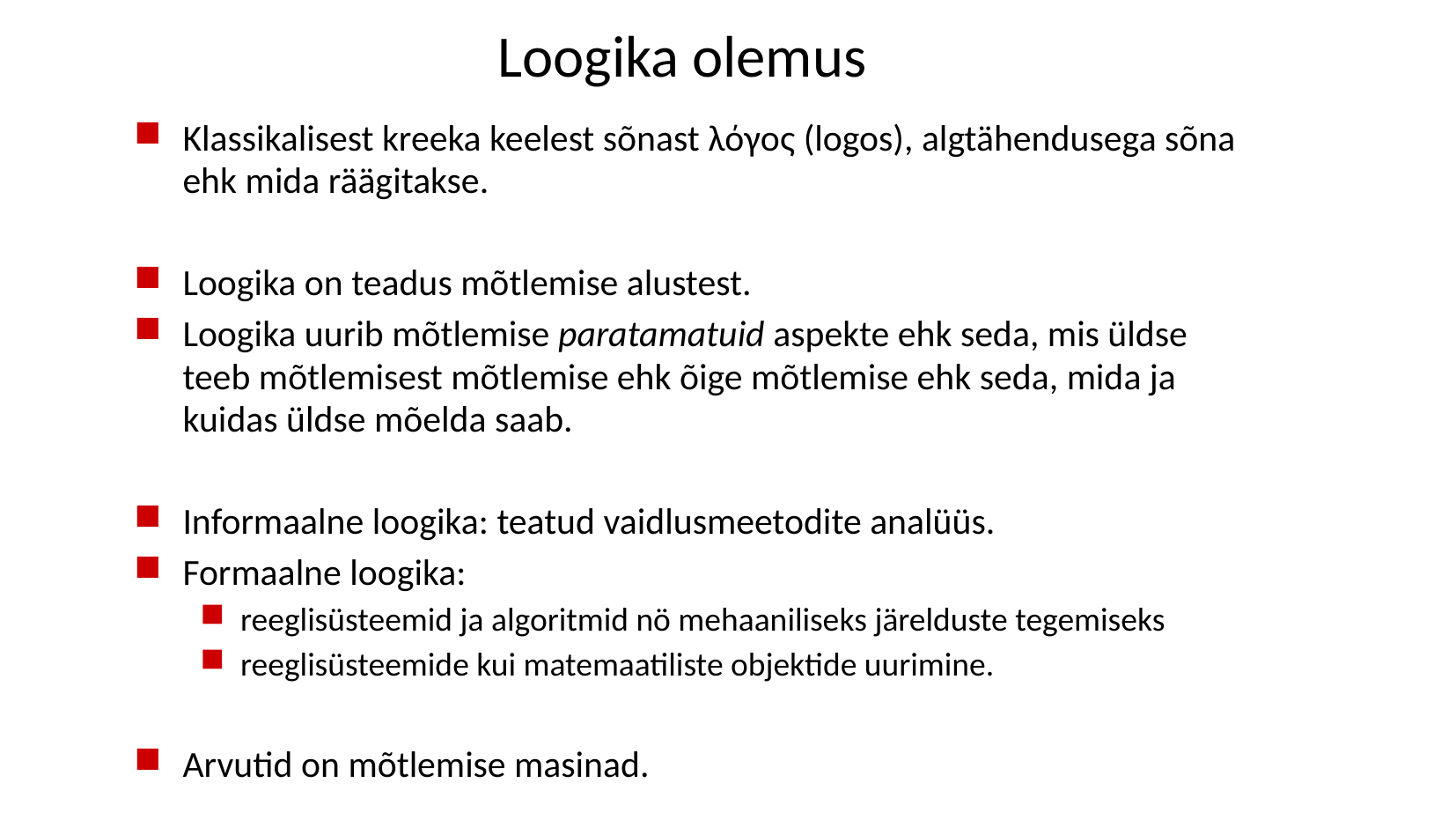

# Loogika olemus
Klassikalisest kreeka keelest sõnast λόγος (logos), algtähendusega sõna ehk mida räägitakse.

Loogika on teadus mõtlemise alustest.
Loogika uurib mõtlemise paratamatuid aspekte ehk seda, mis üldse teeb mõtlemisest mõtlemise ehk õige mõtlemise ehk seda, mida ja kuidas üldse mõelda saab.

Informaalne loogika: teatud vaidlusmeetodite analüüs.
Formaalne loogika:
reeglisüsteemid ja algoritmid nö mehaaniliseks järelduste tegemiseks
reeglisüsteemide kui matemaatiliste objektide uurimine.

Arvutid on mõtlemise masinad.